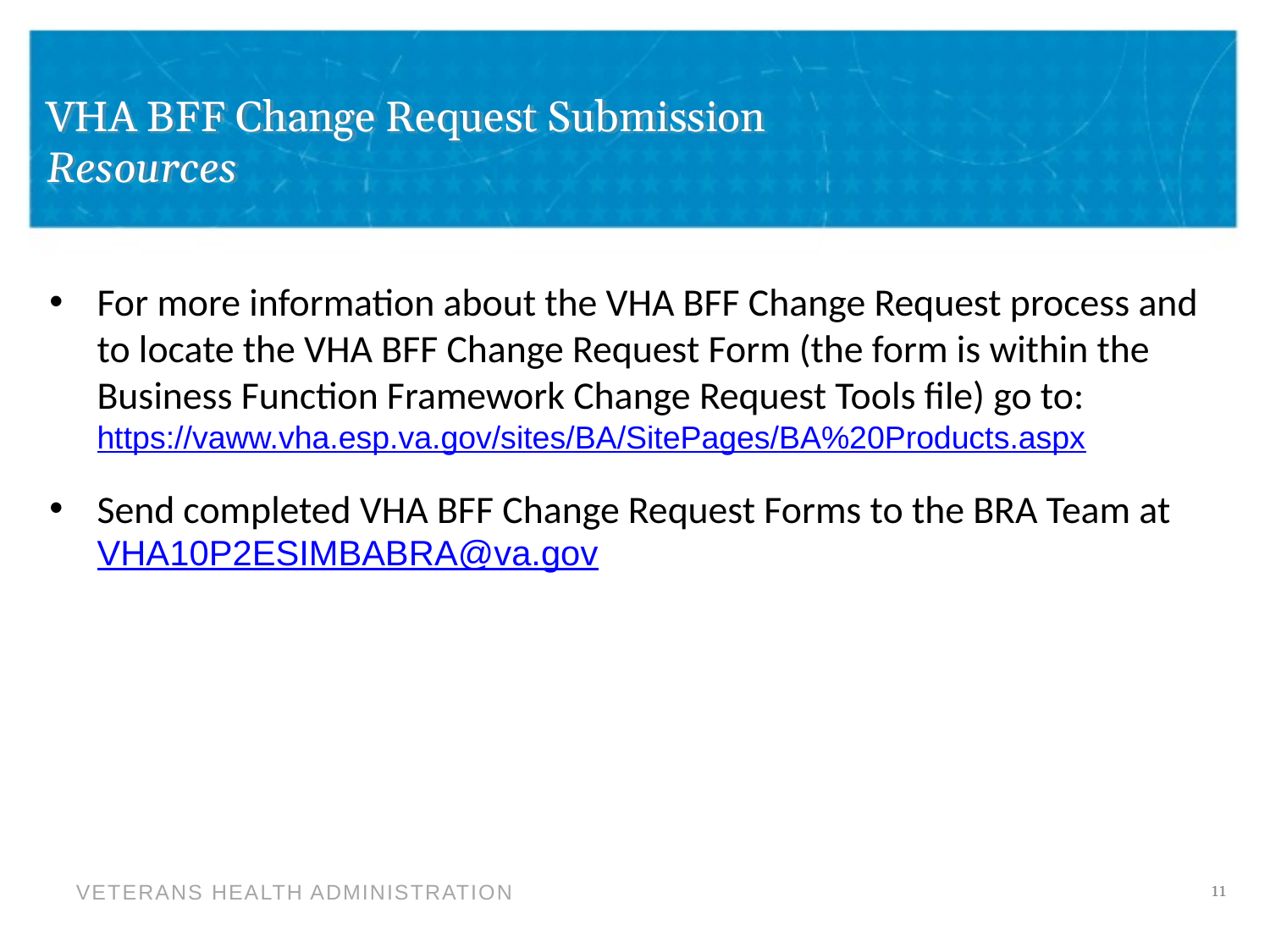

VHA BFF Change Request Submission
Resources
For more information about the VHA BFF Change Request process and to locate the VHA BFF Change Request Form (the form is within the Business Function Framework Change Request Tools file) go to: https://vaww.vha.esp.va.gov/sites/BA/SitePages/BA%20Products.aspx
Send completed VHA BFF Change Request Forms to the BRA Team at VHA10P2ESIMBABRA@va.gov

11